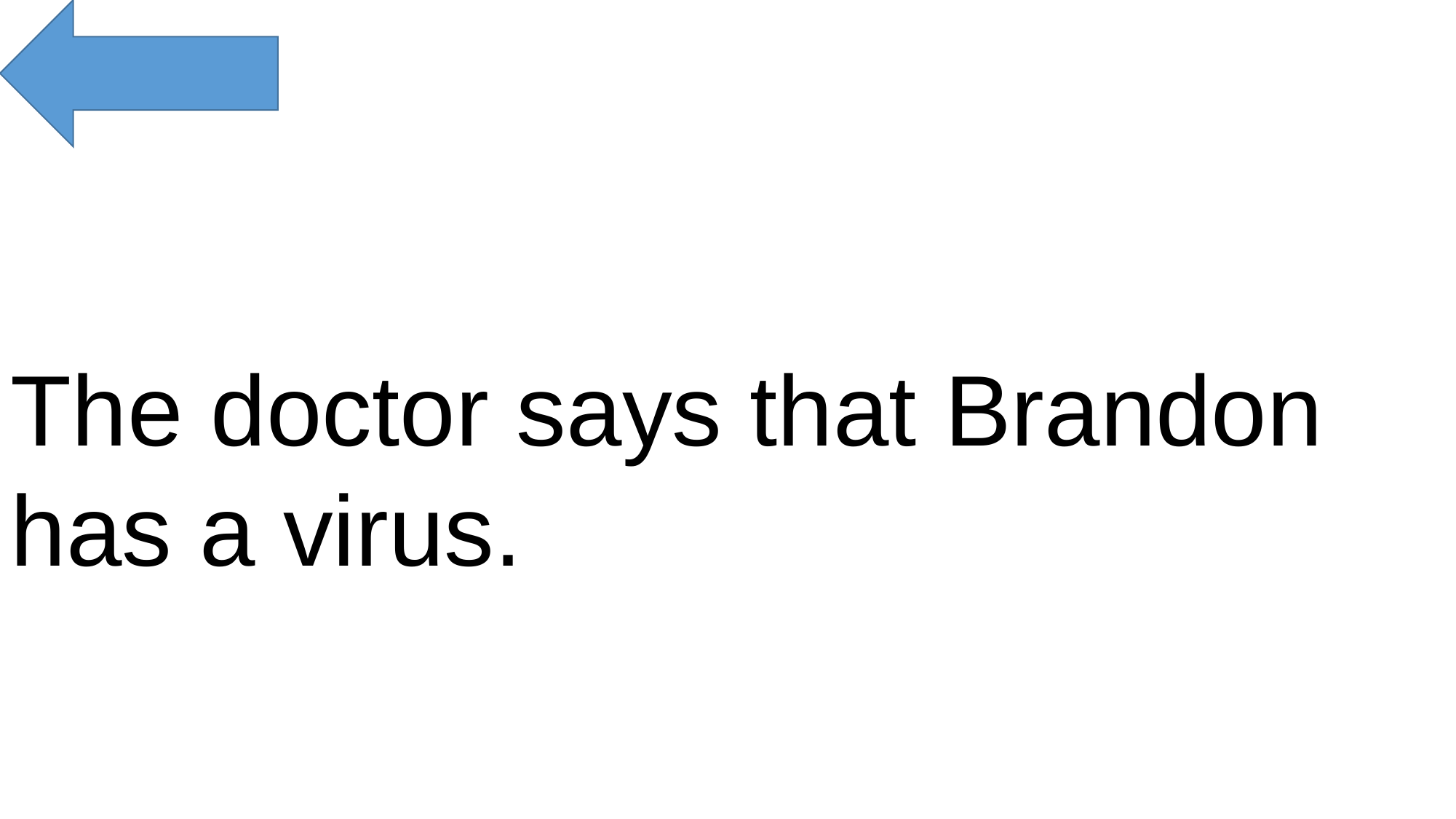

The doctor says that Brandon has a virus.